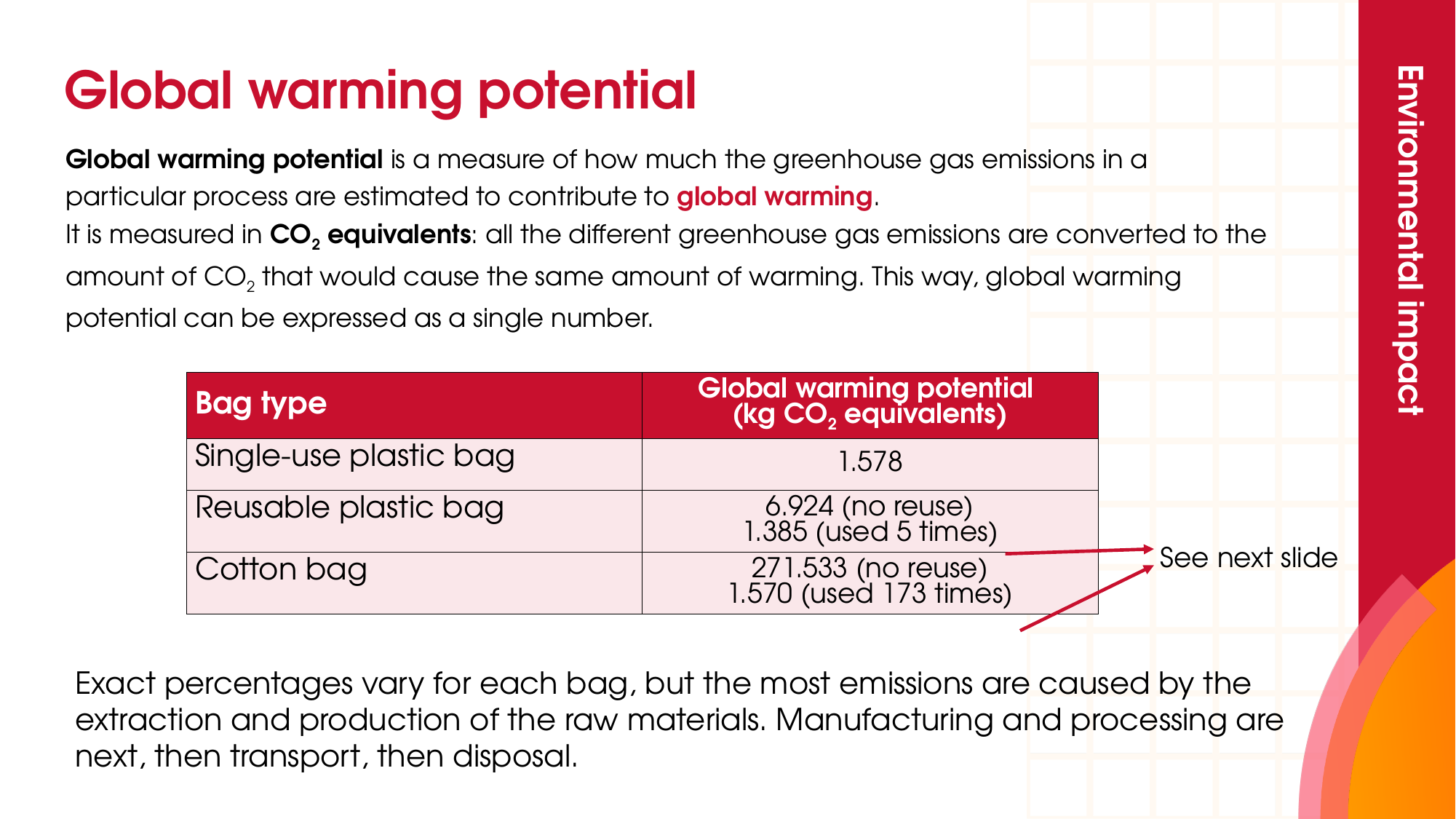

# Global warming potential
Environmental impact
Global warming potential is a measure of how much the greenhouse gas emissions in a particular process are estimated to contribute to global warming.
It is measured in CO2 equivalents: all the different greenhouse gas emissions are converted to the amount of CO2 that would cause the same amount of warming. This way, global warming potential can be expressed as a single number.

| Bag type | Global warming potential (kg CO2 equivalents) |
| --- | --- |
| Single-use plastic bag | 1.578 |
| Reusable plastic bag | 6.924 (no reuse) 1.385 (used 5 times) |
| Cotton bag | 271.533 (no reuse) 1.570 (used 173 times) |
See next slide
Exact percentages vary for each bag, but the most emissions are caused by the extraction and production of the raw materials. Manufacturing and processing are next, then transport, then disposal.